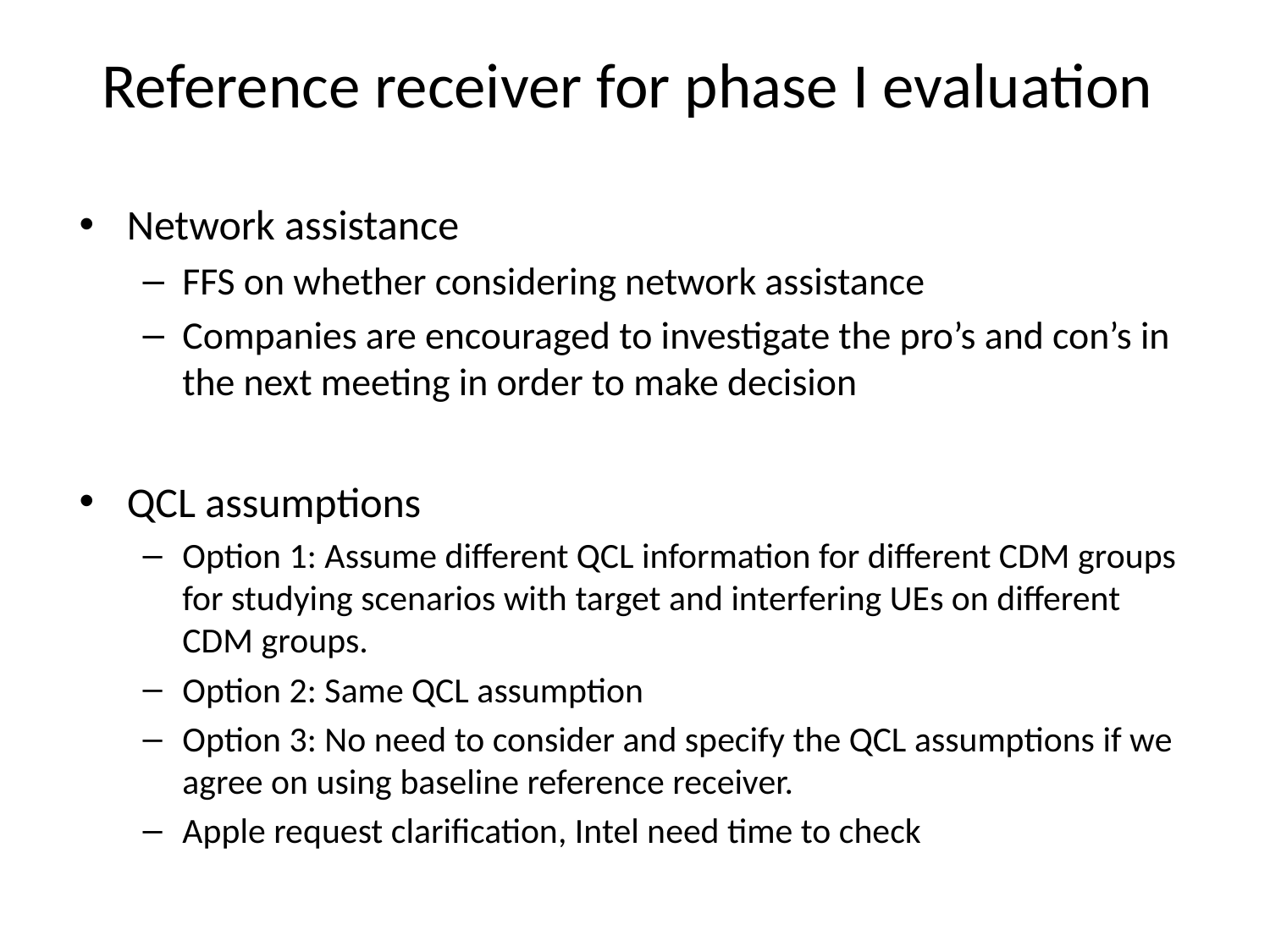

# Reference receiver for phase I evaluation
Network assistance
FFS on whether considering network assistance
Companies are encouraged to investigate the pro’s and con’s in the next meeting in order to make decision

QCL assumptions
Option 1: Assume different QCL information for different CDM groups for studying scenarios with target and interfering UEs on different CDM groups.
Option 2: Same QCL assumption
Option 3: No need to consider and specify the QCL assumptions if we agree on using baseline reference receiver.
Apple request clarification, Intel need time to check